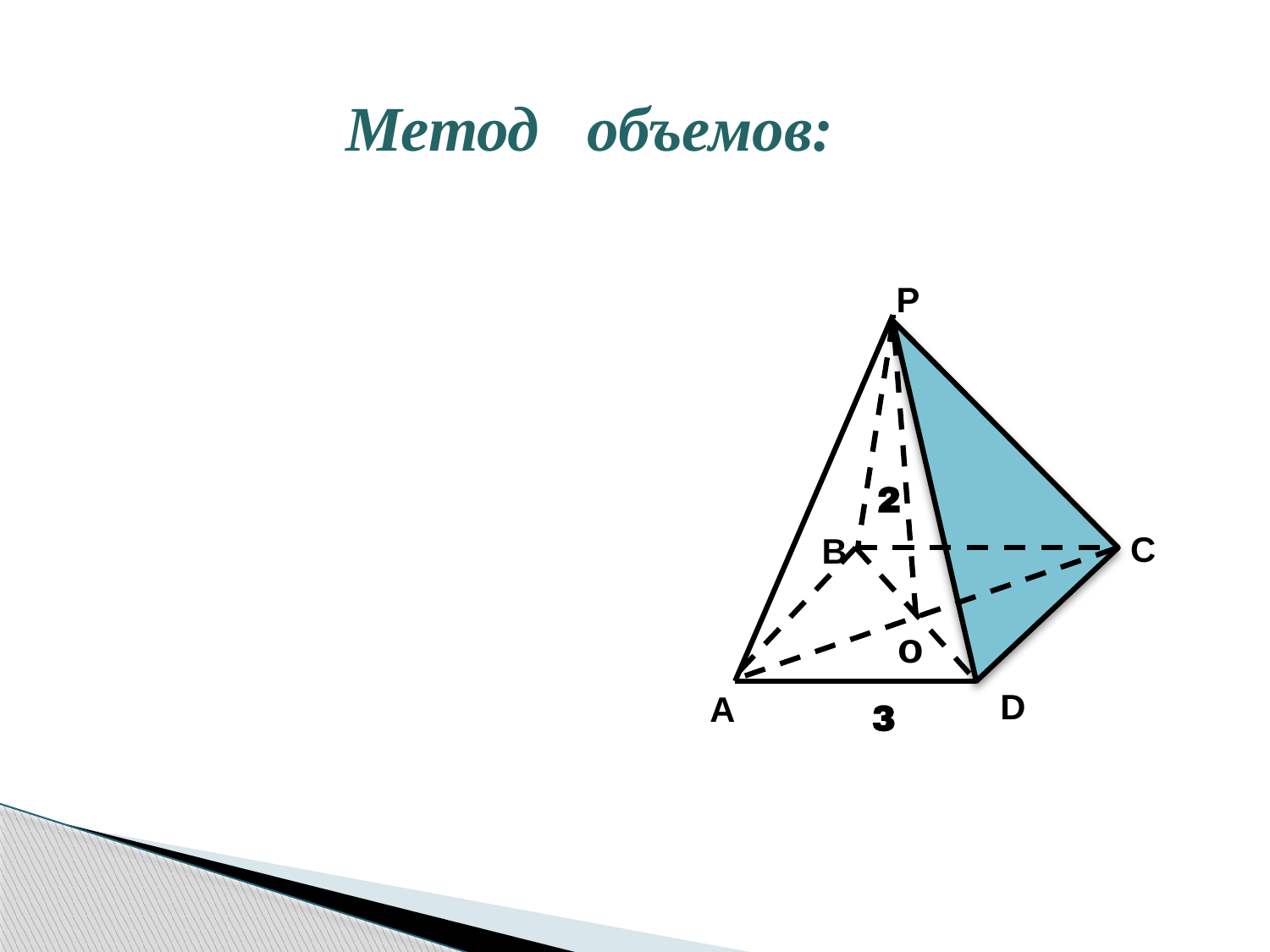

# Метод   объемов:
Р

2
С
В
о
D
А
3